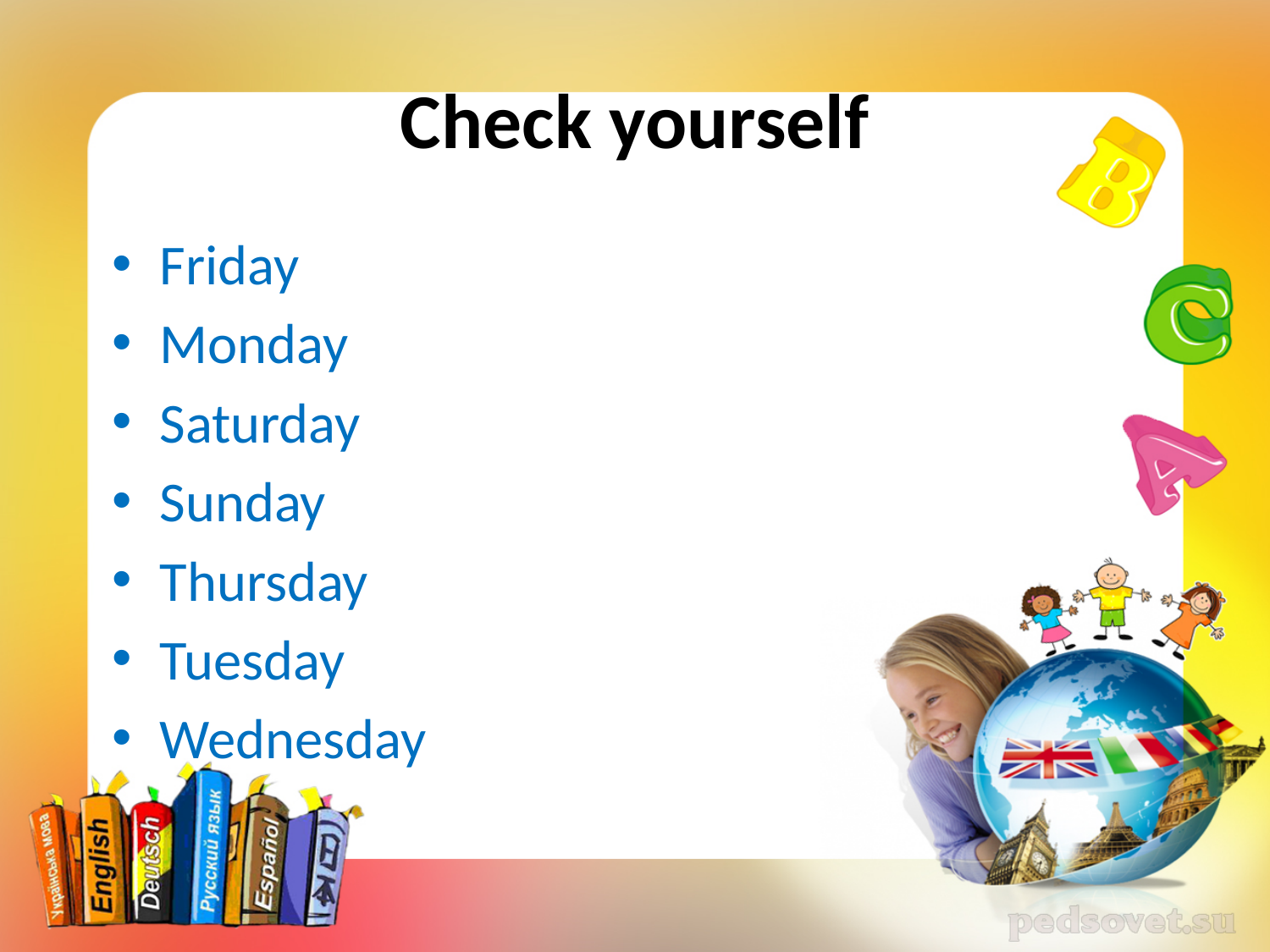

# Check yourself
Friday
Monday
Saturday
Sunday
Thursday
Tuesday
Wednesday